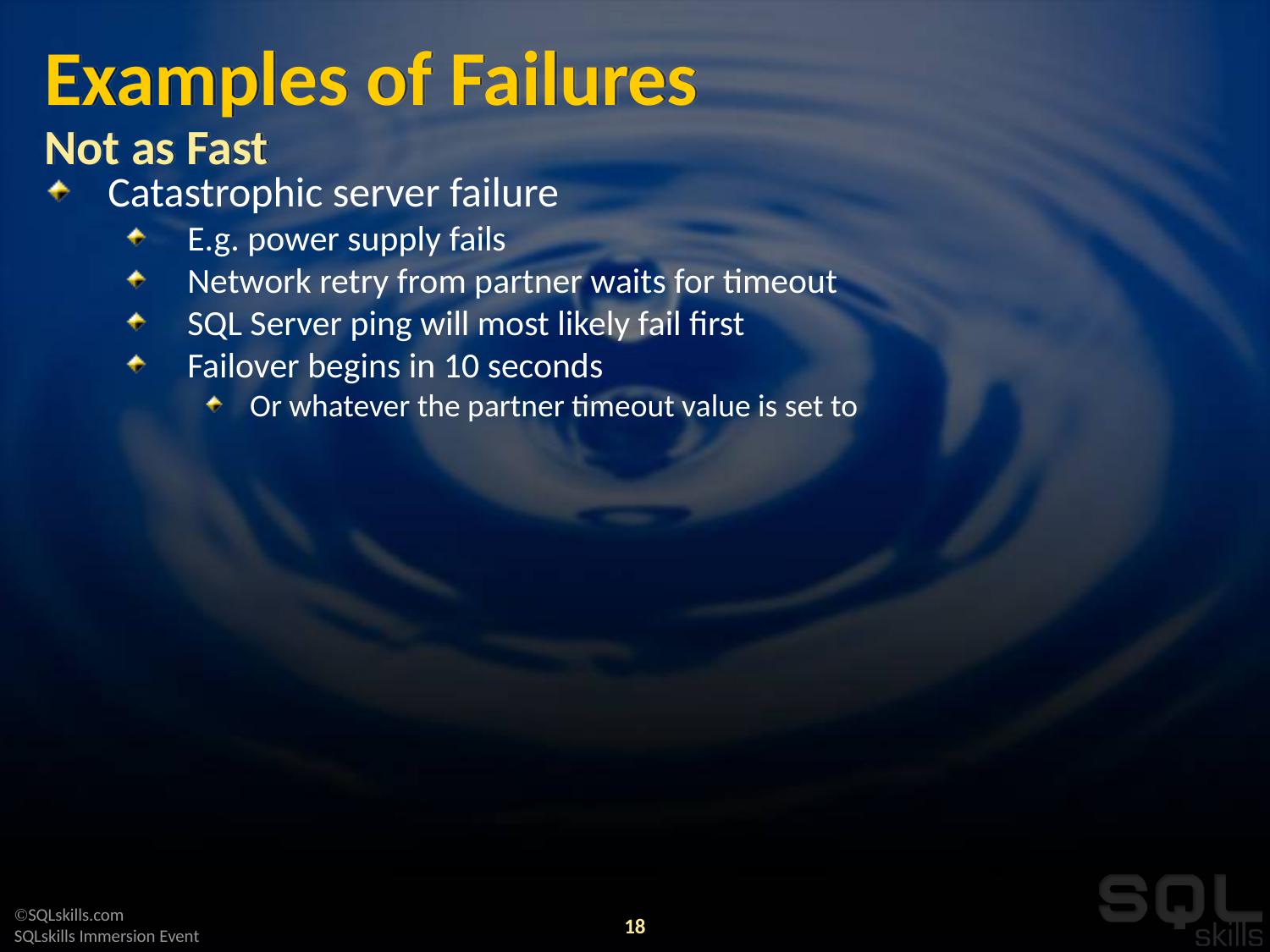

# Examples of Failures Not as Fast
Catastrophic server failure
E.g. power supply fails
Network retry from partner waits for timeout
SQL Server ping will most likely fail first
Failover begins in 10 seconds
Or whatever the partner timeout value is set to
18